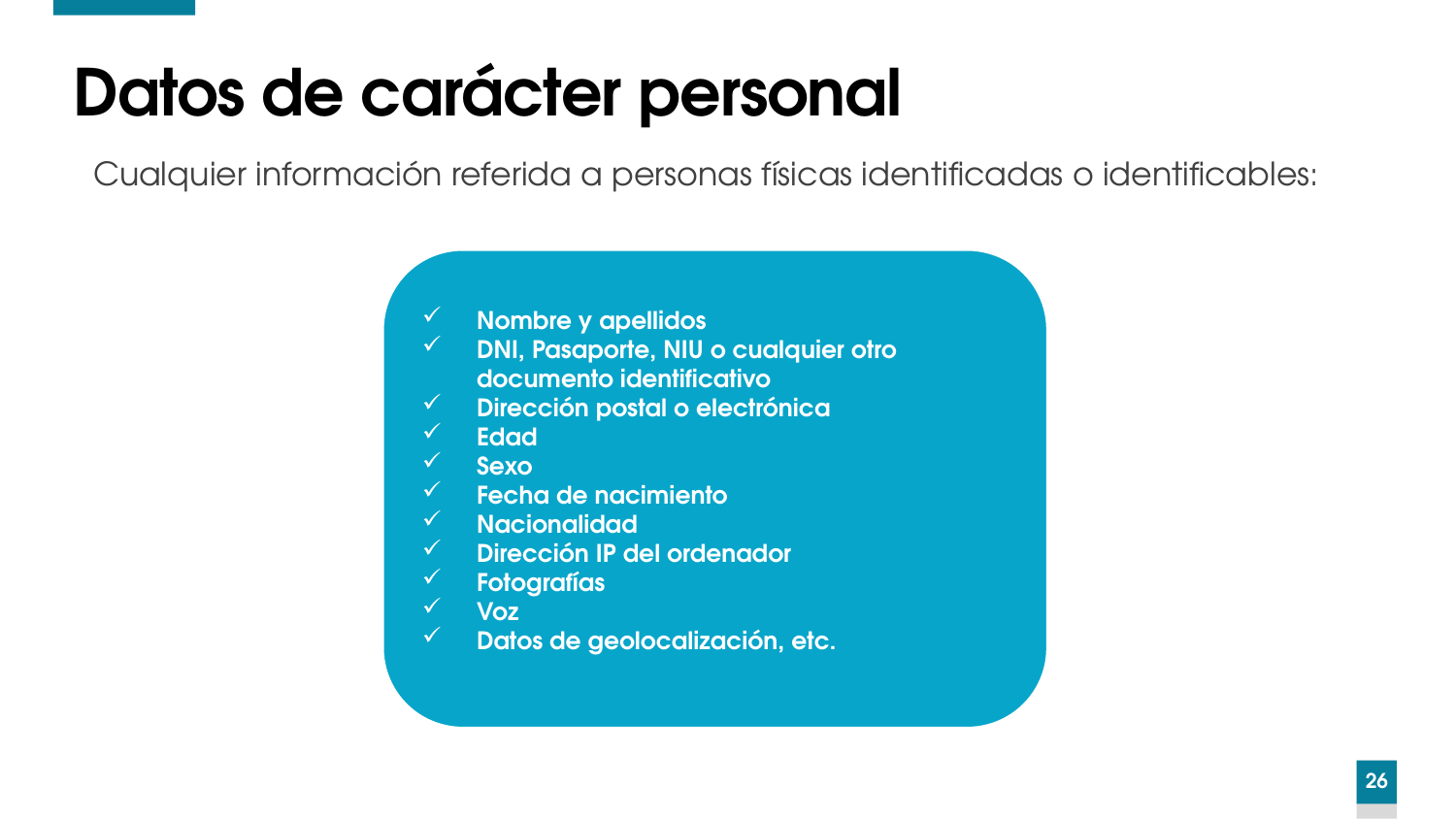

# Datos de carácter personal
Cualquier información referida a personas físicas identificadas o identificables:

Nombre y apellidos
DNI, Pasaporte, NIU o cualquier otro documento identificativo
Dirección postal o electrónica
Edad
Sexo
Fecha de nacimiento
Nacionalidad
Dirección IP del ordenador
Fotografías
Voz
Datos de geolocalización, etc.